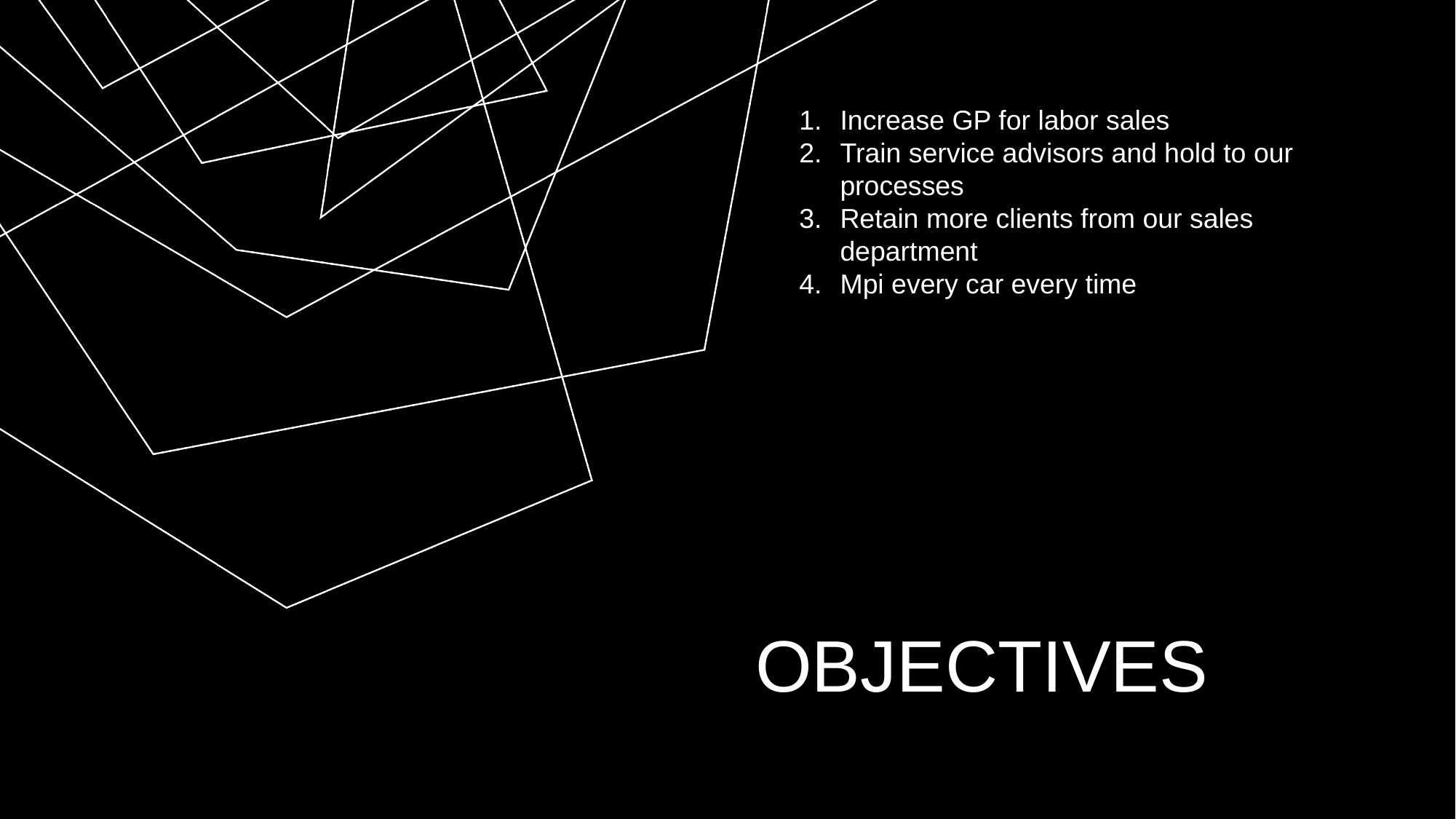

Increase GP for labor sales
Train service advisors and hold to our processes
Retain more clients from our sales department
Mpi every car every time
# objectives